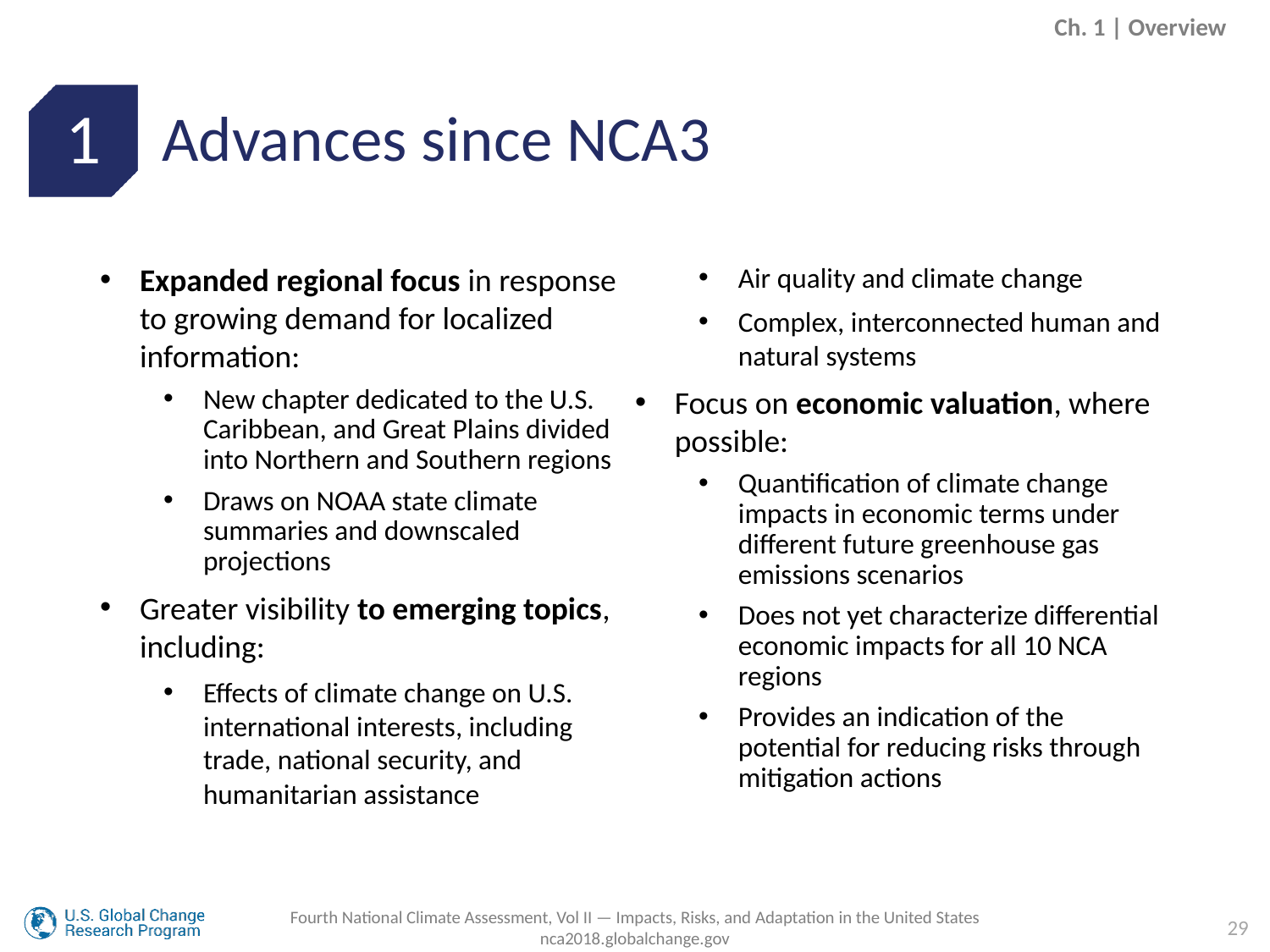

Ch. 1 | Overview
Advances since NCA3
1
Expanded regional focus in response to growing demand for localized information:
New chapter dedicated to the U.S. Caribbean, and Great Plains divided into Northern and Southern regions
Draws on NOAA state climate summaries and downscaled projections
Greater visibility to emerging topics, including:
Effects of climate change on U.S. international interests, including trade, national security, and humanitarian assistance
Air quality and climate change
Complex, interconnected human and natural systems
Focus on economic valuation, where possible:
Quantification of climate change impacts in economic terms under different future greenhouse gas emissions scenarios
Does not yet characterize differential economic impacts for all 10 NCA regions
Provides an indication of the potential for reducing risks through mitigation actions